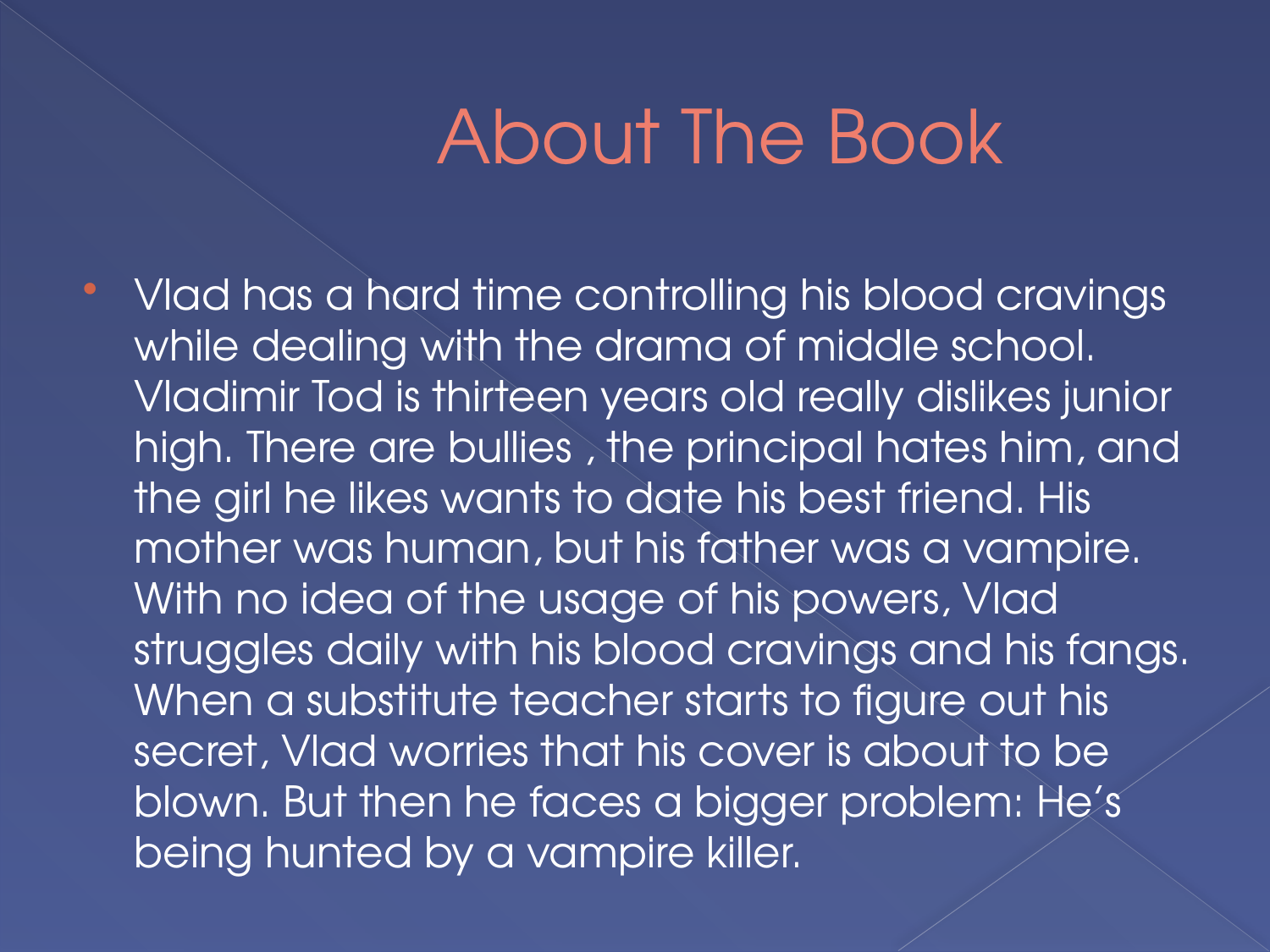

# About The Book
Vlad has a hard time controlling his blood cravings  while dealing with the drama of middle school. Vladimir Tod is thirteen years old really dislikes junior high. There are bullies , the principal hates him, and the girl he likes wants to date his best friend. His mother was human, but his father was a vampire. With no idea of the usage of his powers, Vlad struggles daily with his blood cravings and his fangs. When a substitute teacher starts to figure out his secret, Vlad worries that his cover is about to be blown. But then he faces a bigger problem: He’s being hunted by a vampire killer.